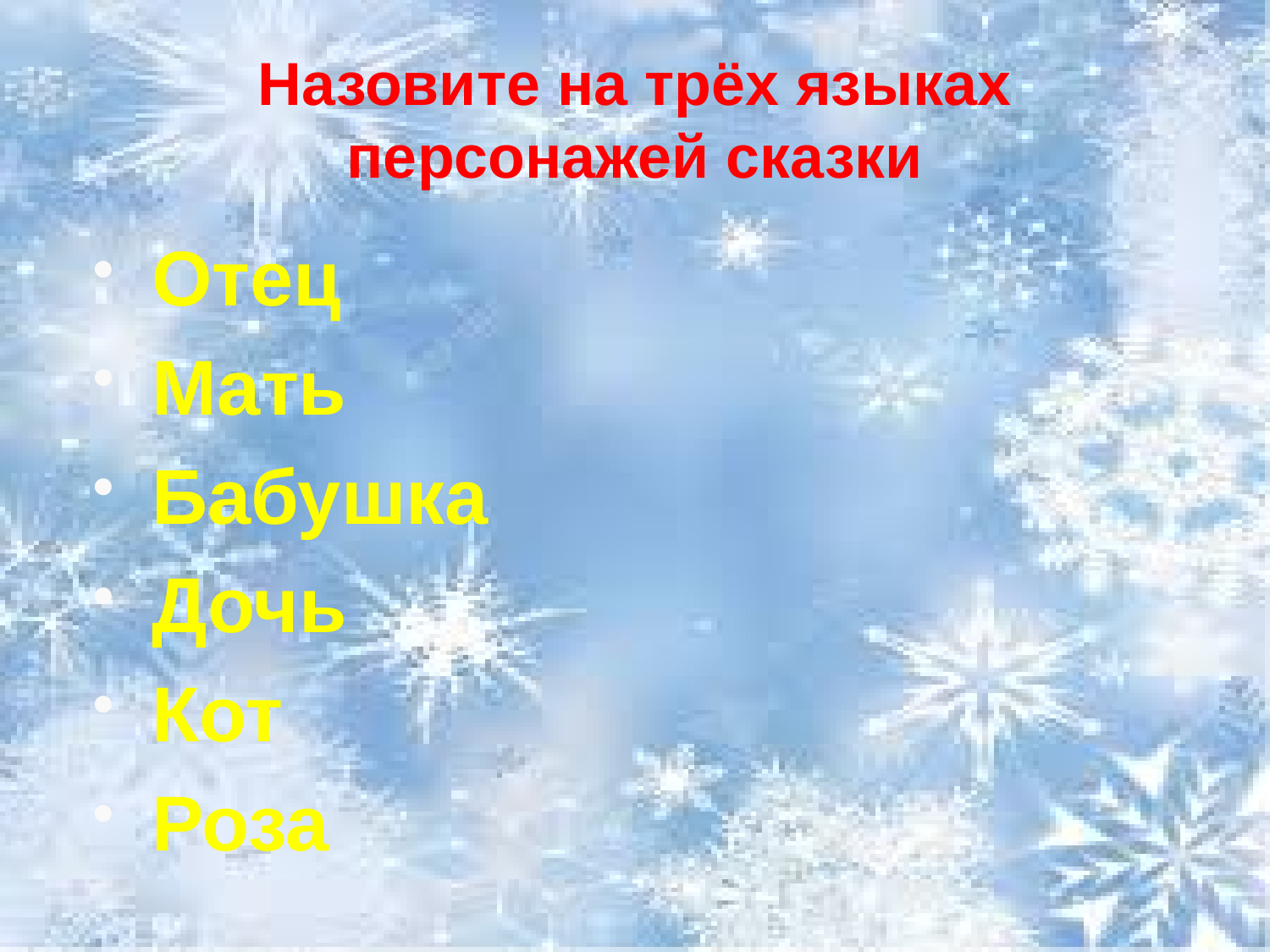

# Назовите на трёх языках персонажей сказки
Отец
Мать
Бабушка
Дочь
Кот
Роза